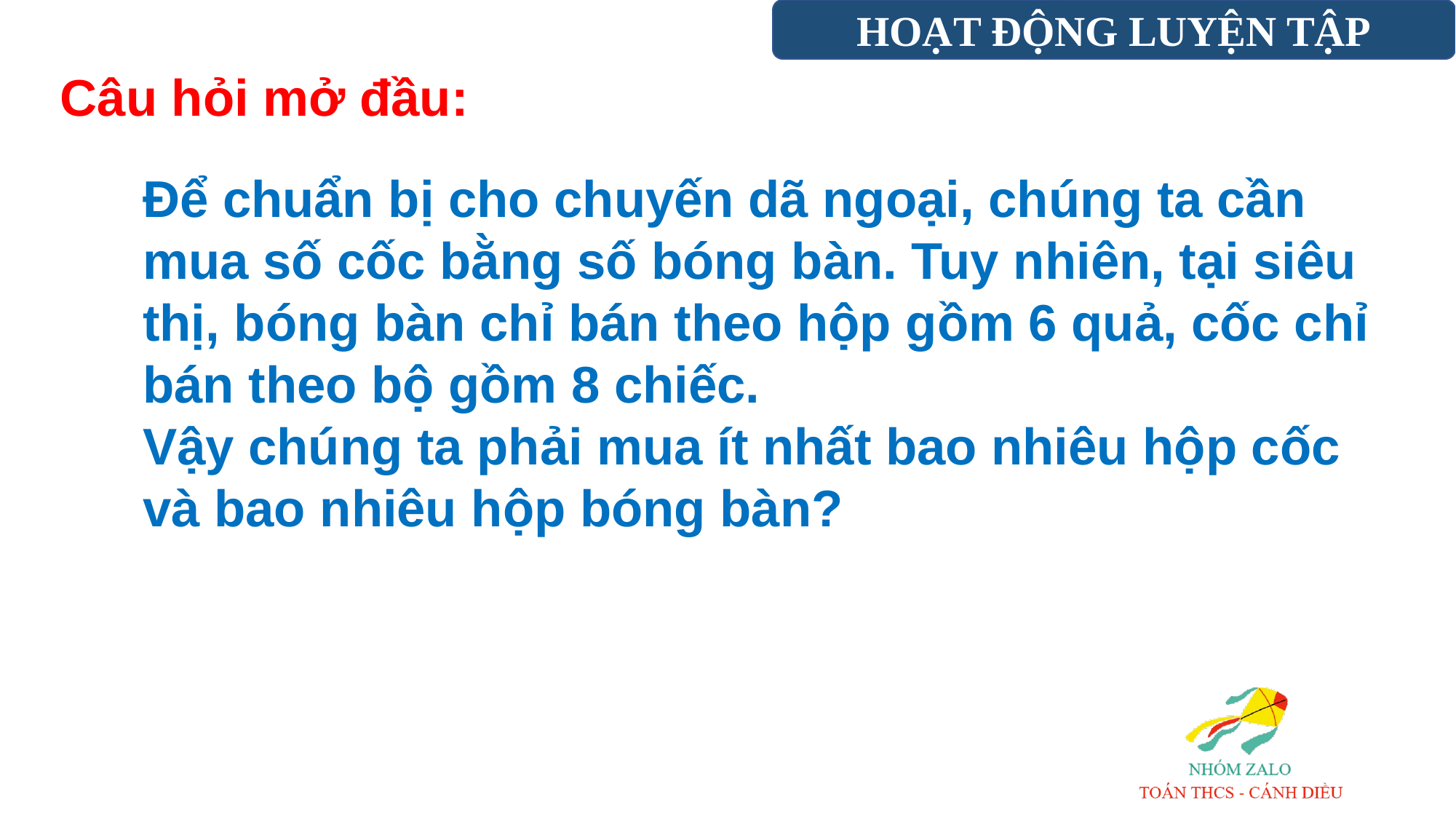

HOẠT ĐỘNG LUYỆN TẬP
Câu hỏi mở đầu:
Để chuẩn bị cho chuyến dã ngoại, chúng ta cần mua số cốc bằng số bóng bàn. Tuy nhiên, tại siêu thị, bóng bàn chỉ bán theo hộp gồm 6 quả, cốc chỉ bán theo bộ gồm 8 chiếc.
Vậy chúng ta phải mua ít nhất bao nhiêu hộp cốc và bao nhiêu hộp bóng bàn?